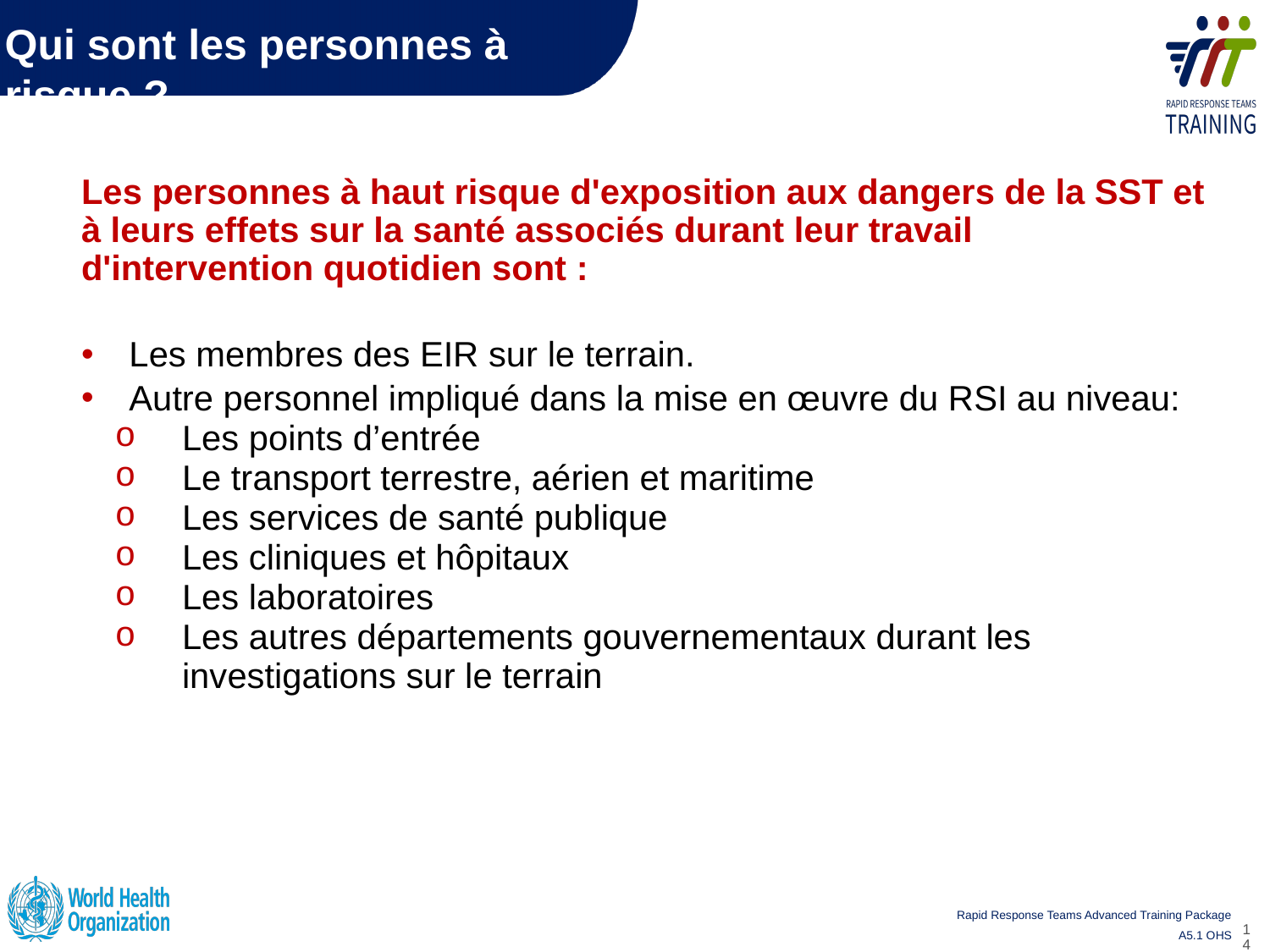

Qui sont les personnes à risque ?

Les personnes à haut risque d'exposition aux dangers de la SST et à leurs effets sur la santé associés durant leur travail d'intervention quotidien sont :

Les membres des EIR sur le terrain.
Autre personnel impliqué dans la mise en œuvre du RSI au niveau:
Les points d’entrée
Le transport terrestre, aérien et maritime
Les services de santé publique
Les cliniques et hôpitaux
Les laboratoires
Les autres départements gouvernementaux durant les investigations sur le terrain
14